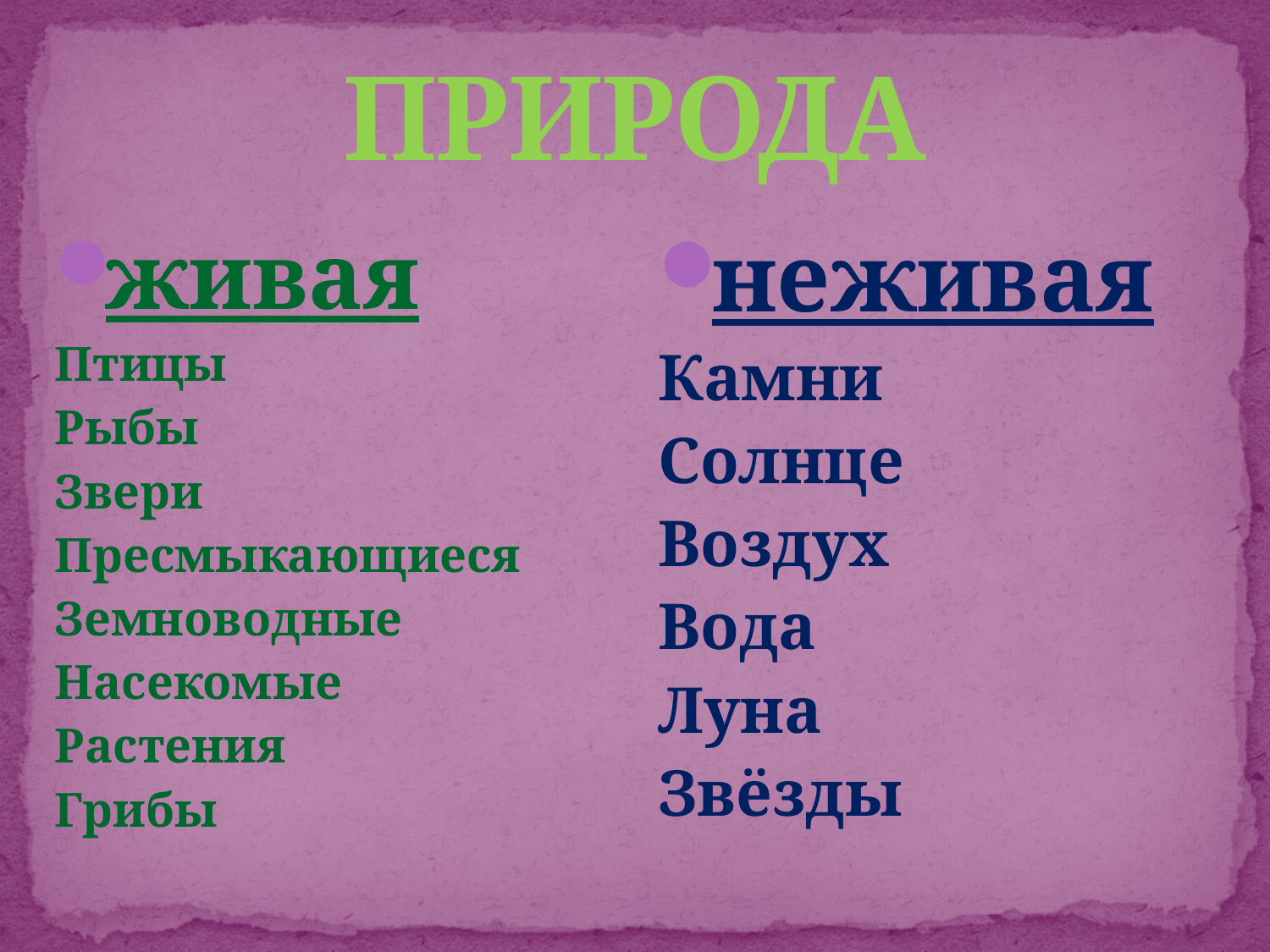

# ПРИРОДА
живая
Птицы
Рыбы
Звери
Пресмыкающиеся
Земноводные
Насекомые
Растения
Грибы

неживая
Камни
Солнце
Воздух
Вода
Луна
Звёзды